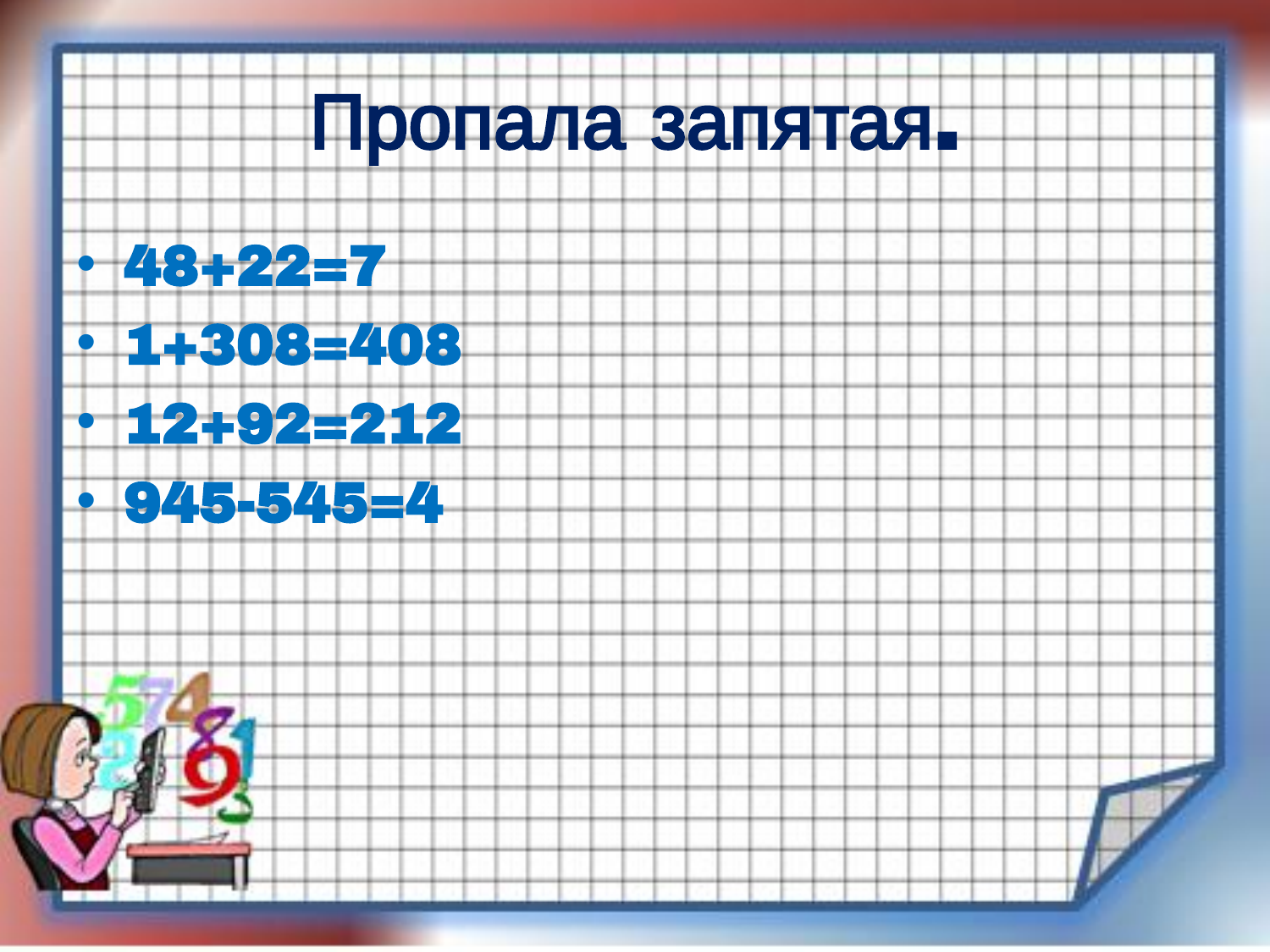

# Пропала запятая.
48+22=7
1+308=408
12+92=212
945-545=4